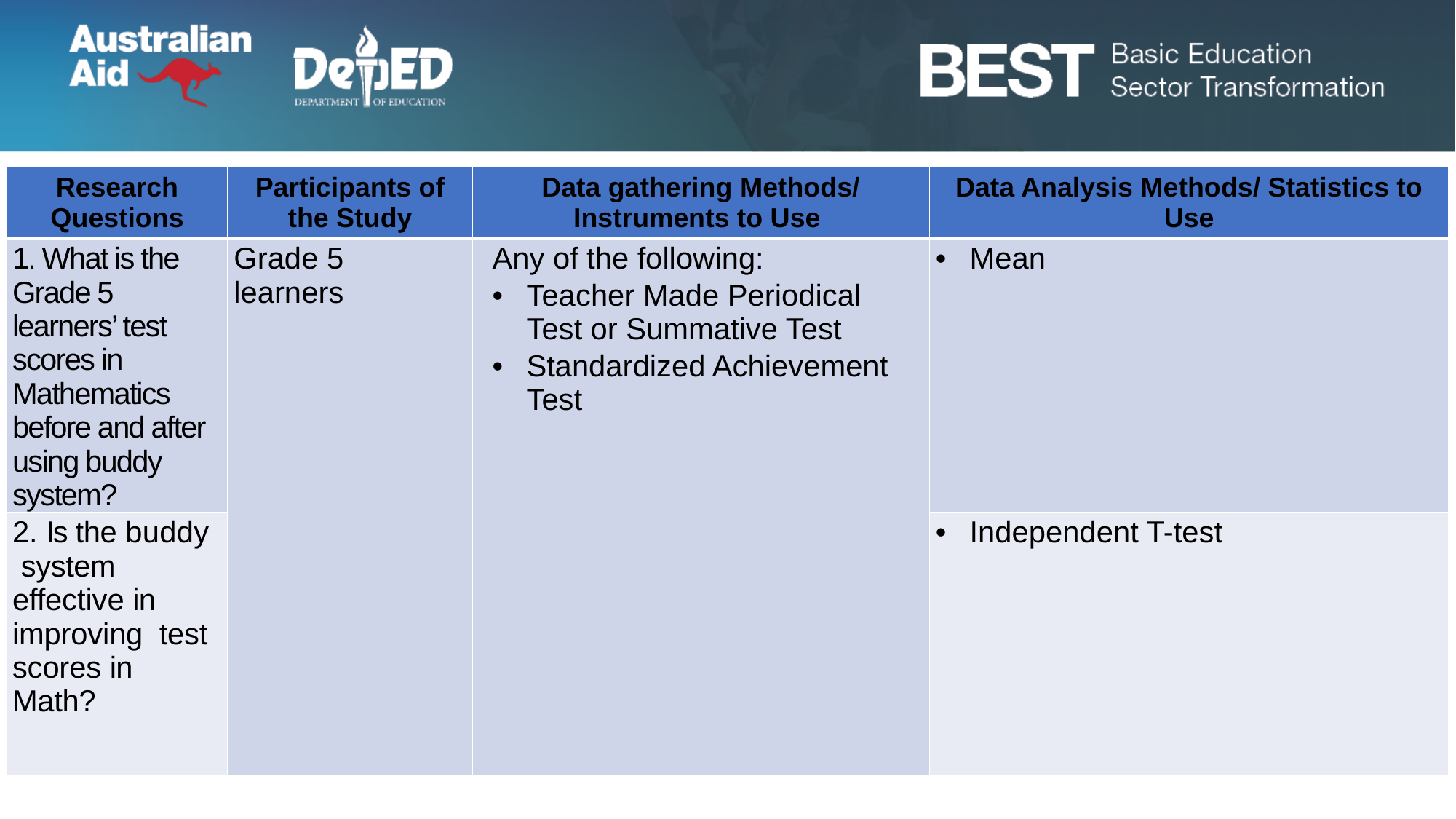

| Research Questions | Participants of the Study | Data gathering Methods/ Instruments to Use | Data Analysis Methods/ Statistics to Use |
| --- | --- | --- | --- |
| 1. What is the Grade 5 learners’ test scores in Mathematics before and after using buddy system? | Grade 5 learners | Any of the following: Teacher Made Periodical Test or Summative Test Standardized Achievement Test | Mean |
| 2. Is the buddy system effective in improving test scores in Math? |  |  | Independent T-test |